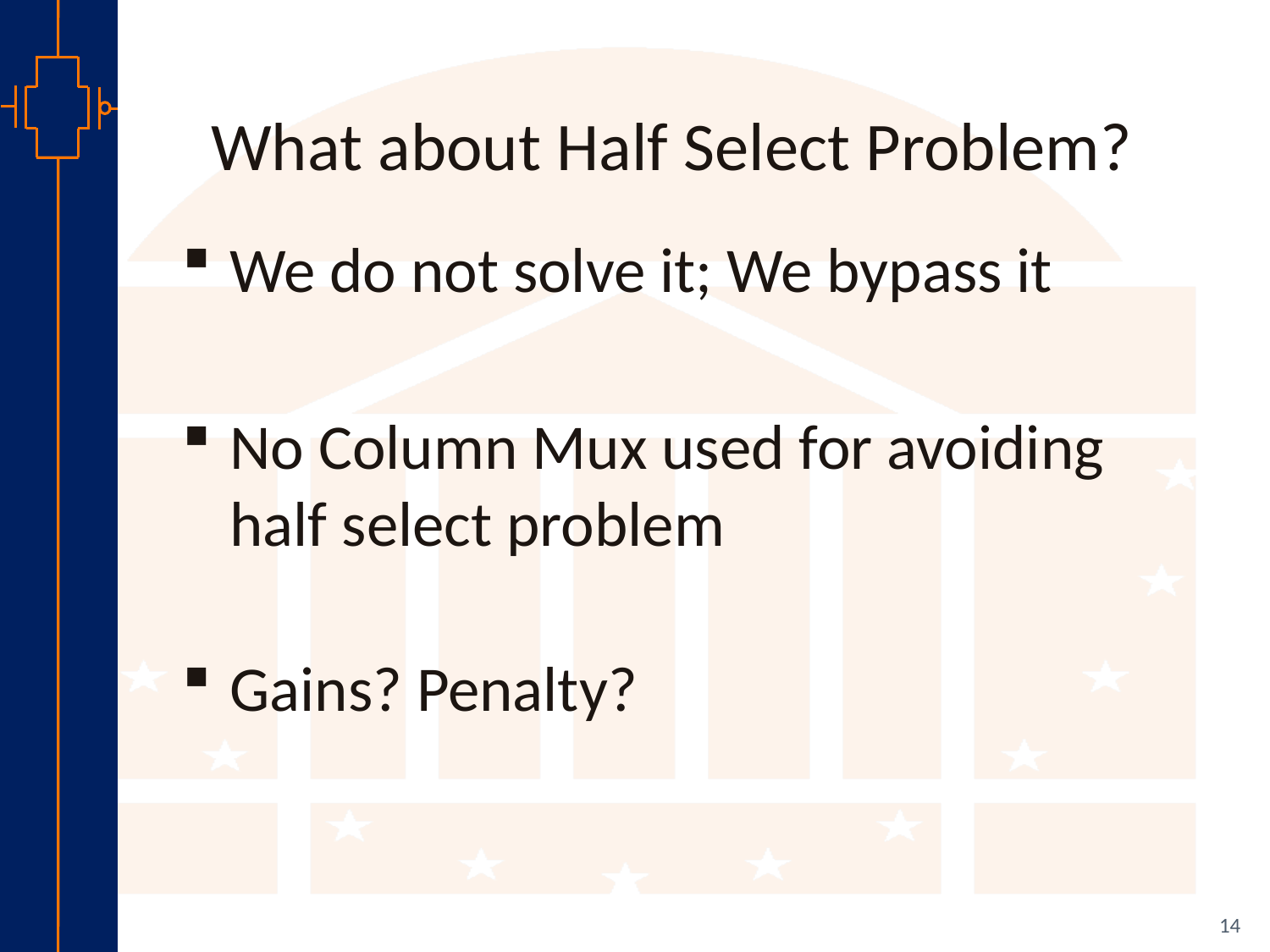

# What about Half Select Problem?
We do not solve it; We bypass it

No Column Mux used for avoiding half select problem
Gains? Penalty?
14